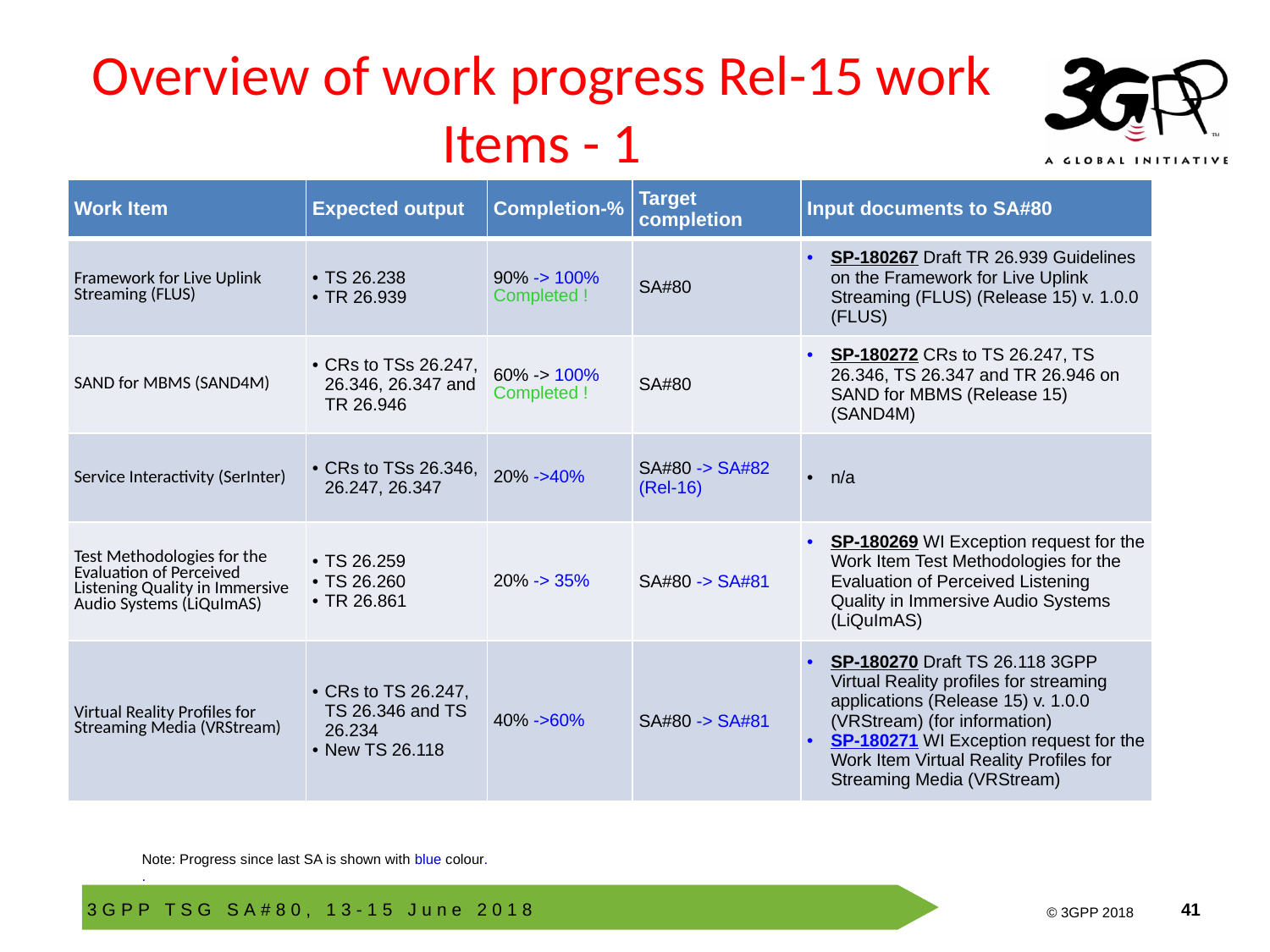

# Overview of work progress Rel-15 work Items - 1
| Work Item | Expected output | Completion-% | Target completion | Input documents to SA#80 |
| --- | --- | --- | --- | --- |
| Framework for Live Uplink Streaming (FLUS) | TS 26.238 TR 26.939 | 90% -> 100% Completed ! | SA#80 | SP-180267 Draft TR 26.939 Guidelines on the Framework for Live Uplink Streaming (FLUS) (Release 15) v. 1.0.0 (FLUS) |
| SAND for MBMS (SAND4M) | CRs to TSs 26.247, 26.346, 26.347 and TR 26.946 | 60% -> 100% Completed ! | SA#80 | SP-180272 CRs to TS 26.247, TS 26.346, TS 26.347 and TR 26.946 on SAND for MBMS (Release 15) (SAND4M) |
| Service Interactivity (SerInter) | CRs to TSs 26.346, 26.247, 26.347 | 20% ->40% | SA#80 -> SA#82 (Rel-16) | n/a |
| Test Methodologies for the Evaluation of Perceived Listening Quality in Immersive Audio Systems (LiQuImAS) | TS 26.259 TS 26.260 TR 26.861 | 20% -> 35% | SA#80 -> SA#81 | SP-180269 WI Exception request for the Work Item Test Methodologies for the Evaluation of Perceived Listening Quality in Immersive Audio Systems (LiQuImAS) |
| Virtual Reality Profiles for Streaming Media (VRStream) | CRs to TS 26.247, TS 26.346 and TS 26.234 New TS 26.118 | 40% ->60% | SA#80 -> SA#81 | SP-180270 Draft TS 26.118 3GPP Virtual Reality profiles for streaming applications (Release 15) v. 1.0.0 (VRStream) (for information) SP-180271 WI Exception request for the Work Item Virtual Reality Profiles for Streaming Media (VRStream) |

Note: Progress since last SA is shown with blue colour.
.